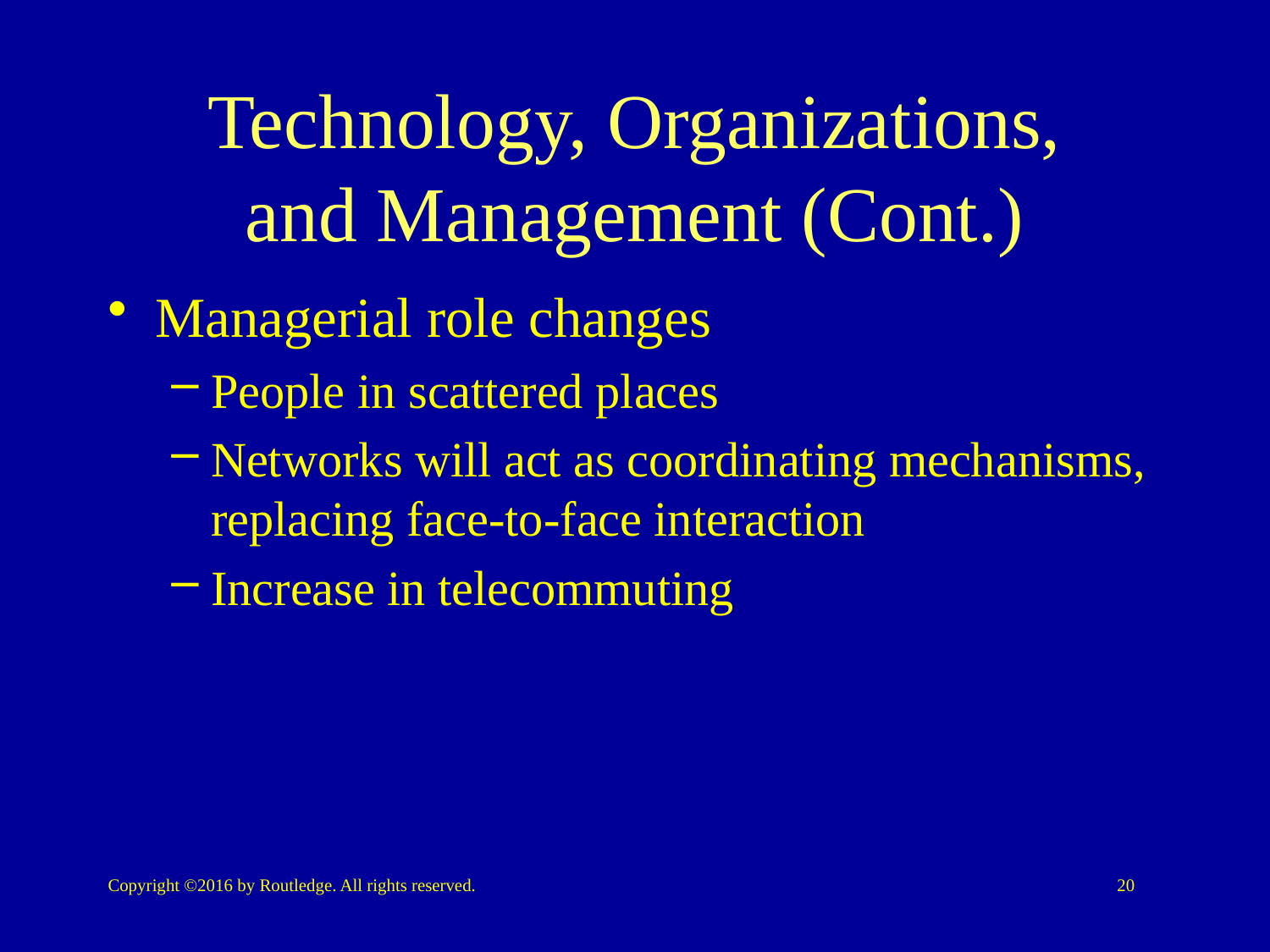

# Technology, Organizations, and Management (Cont.)
Managerial role changes
People in scattered places
Networks will act as coordinating mechanisms, replacing face-to-face interaction
Increase in telecommuting
Copyright ©2016 by Routledge. All rights reserved.

20